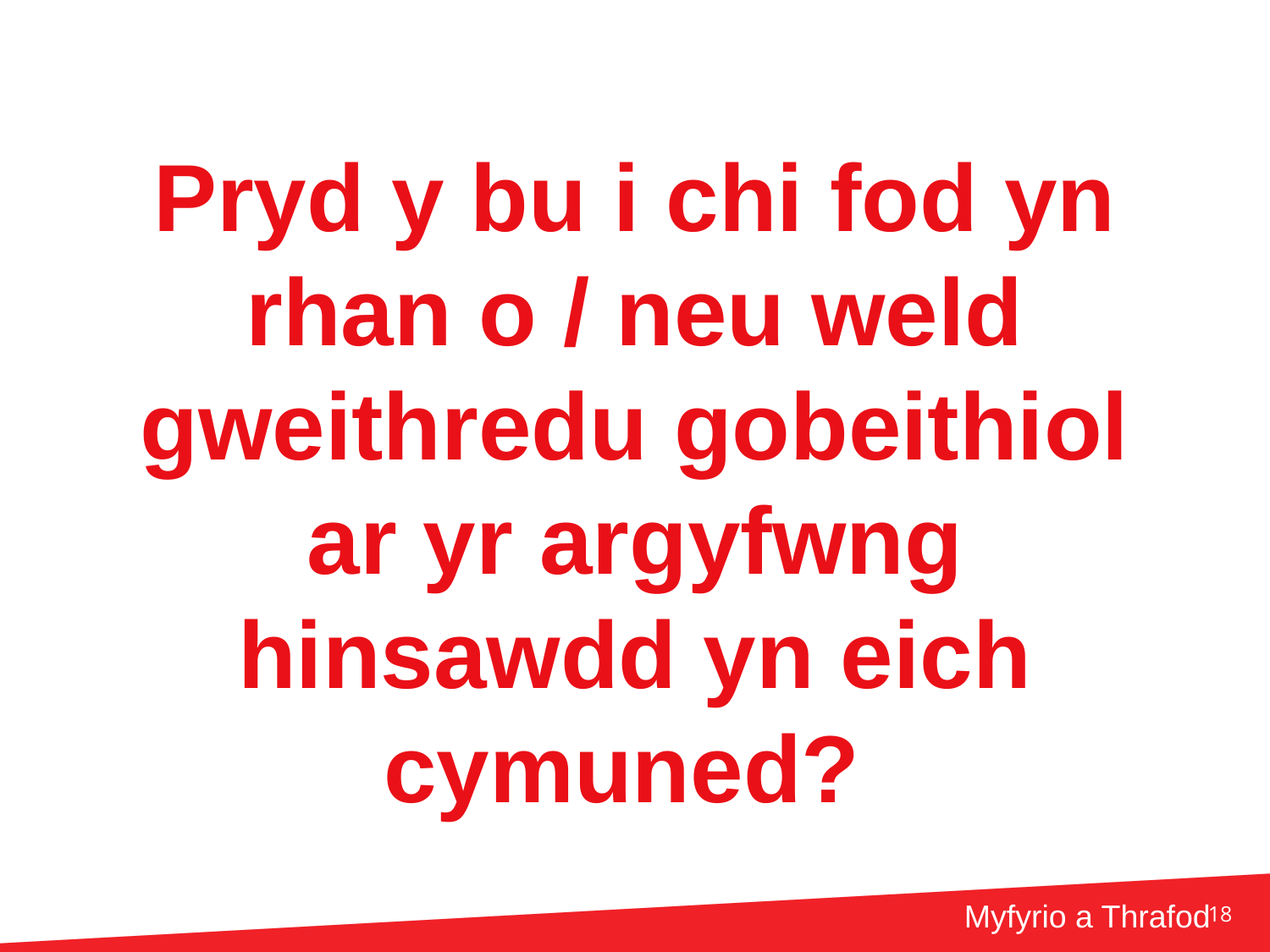

# Pryd y bu i chi fod yn rhan o / neu weld gweithredu gobeithiol ar yr argyfwng hinsawdd yn eich cymuned?
18
Myfyrio a Thrafod